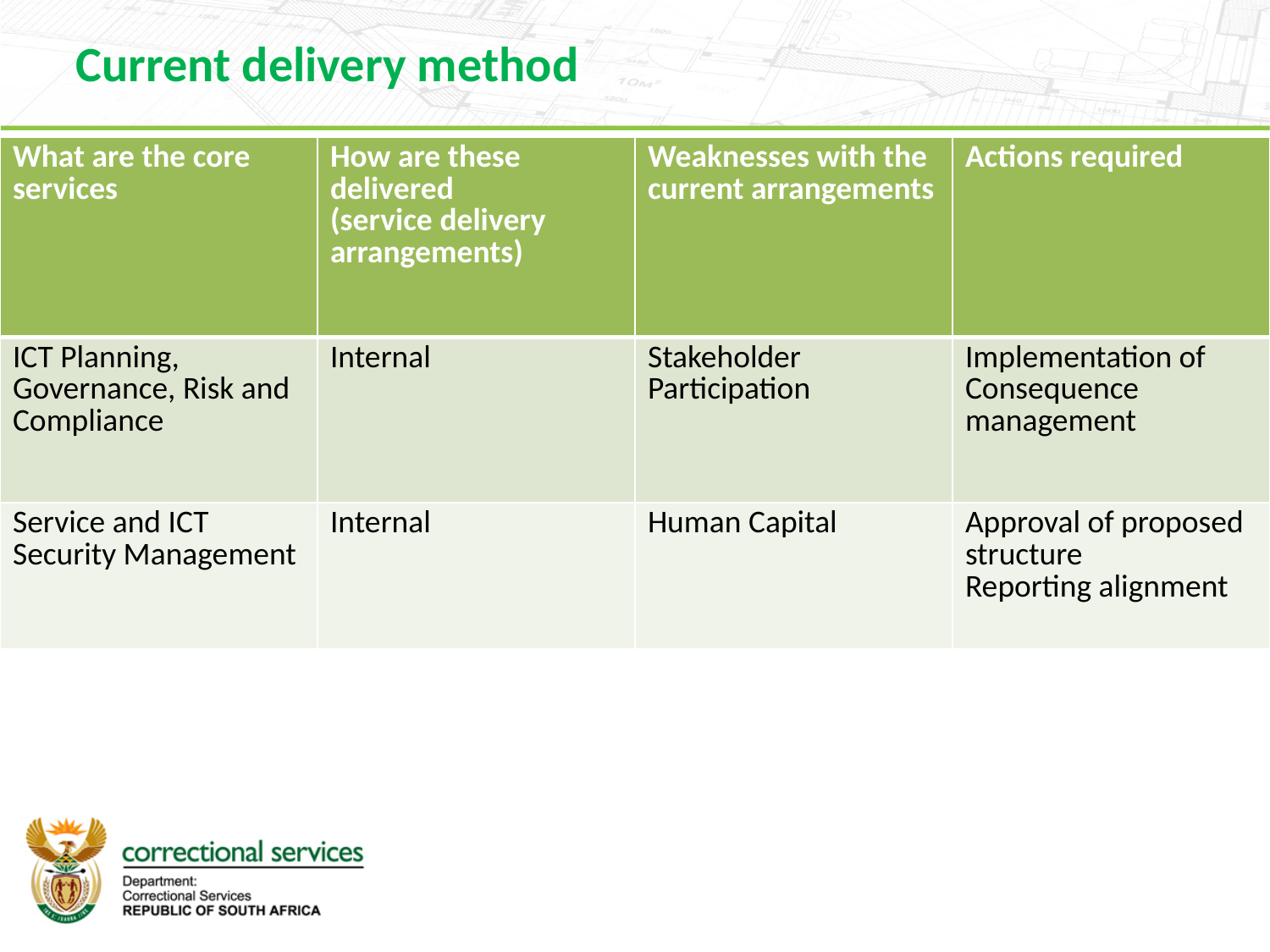

Current delivery method
| What are the core services | How are these delivered (service delivery arrangements) | Weaknesses with the current arrangements | Actions required |
| --- | --- | --- | --- |
| ICT Planning, Governance, Risk and Compliance | Internal | Stakeholder Participation | Implementation of Consequence management |
| Service and ICT Security Management | Internal | Human Capital | Approval of proposed structure Reporting alignment |